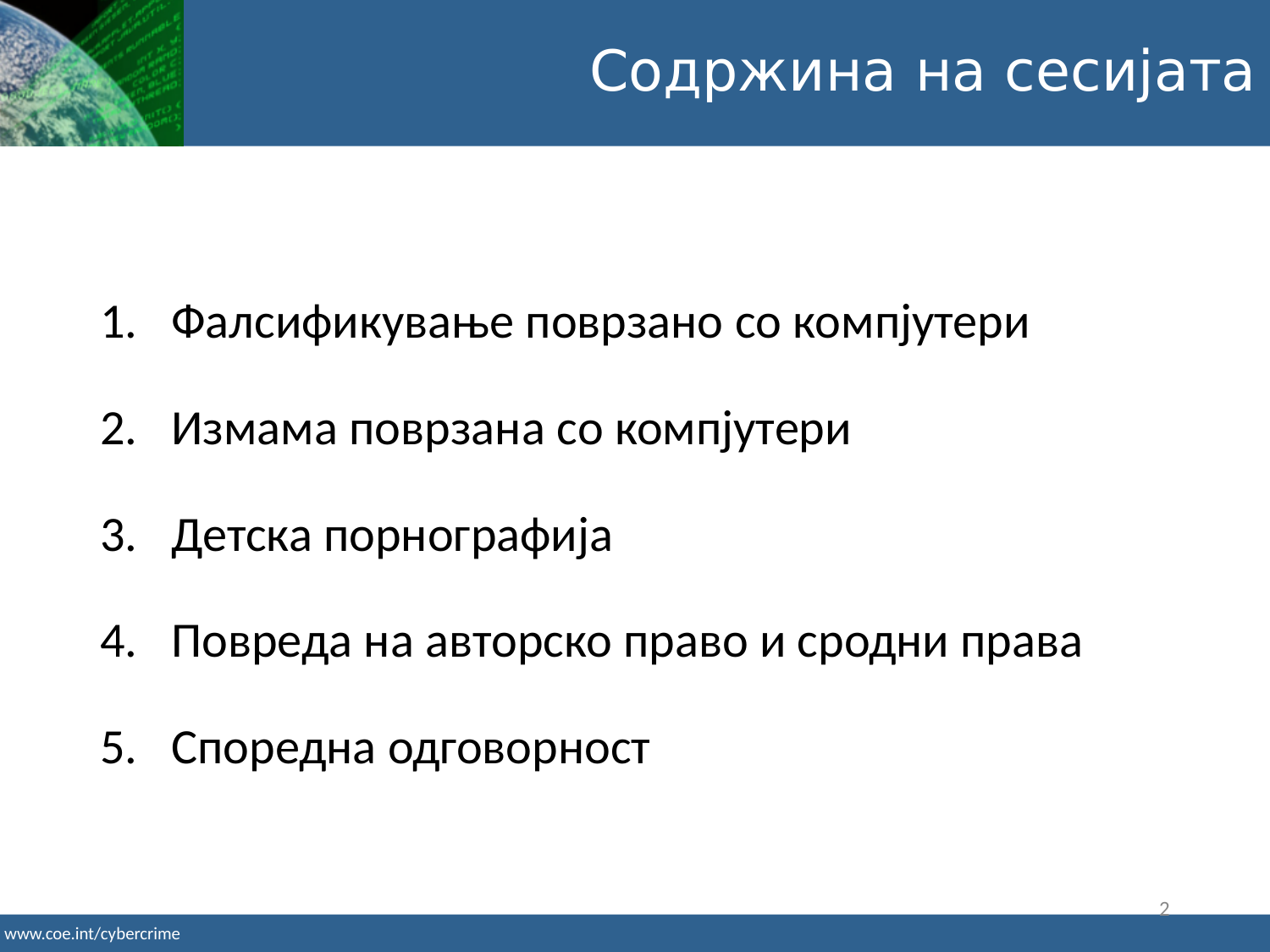

Содржина на сесијата
Фалсификување поврзано со компјутери
Измама поврзана со компјутери
Детска порнографија
Повреда на авторско право и сродни права
Споредна одговорност

2